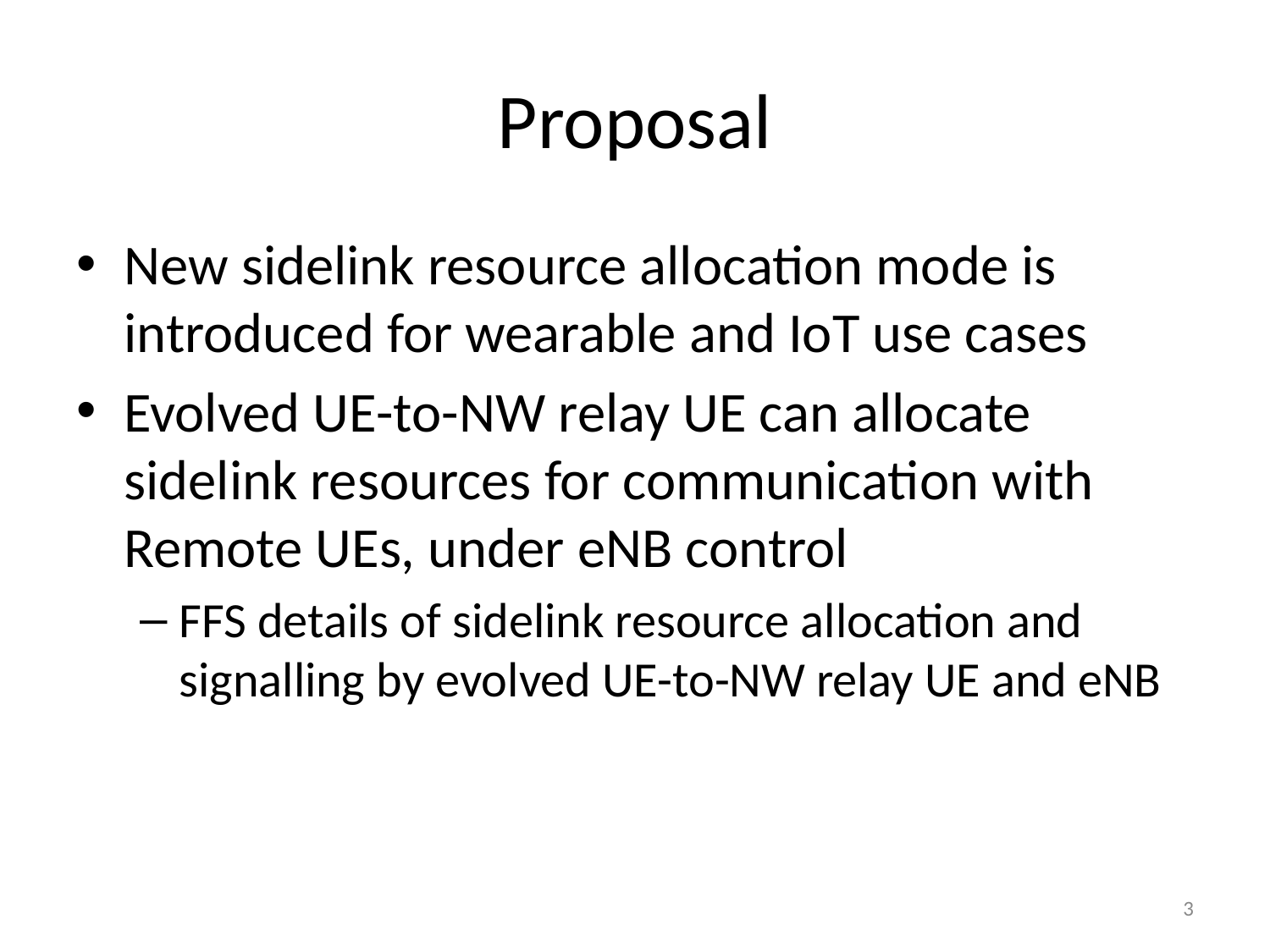

# Proposal
New sidelink resource allocation mode is introduced for wearable and IoT use cases
Evolved UE-to-NW relay UE can allocate sidelink resources for communication with Remote UEs, under eNB control
FFS details of sidelink resource allocation and signalling by evolved UE-to-NW relay UE and eNB
3